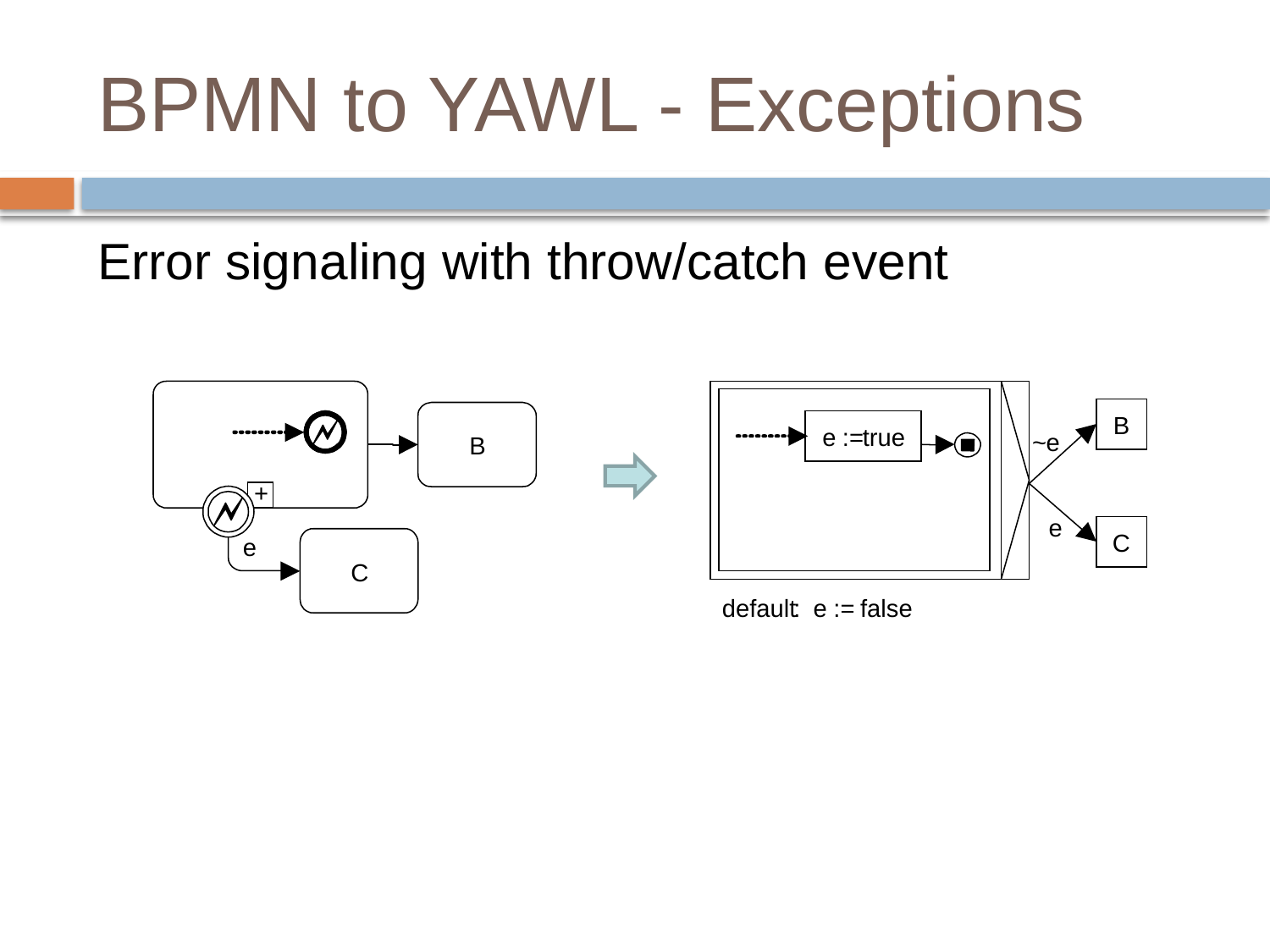

# BPMN to YAWL - Exceptions
Error signaling with throw/catch event

B

e
:=
true

~
e
B

+

e

C

e

C

default
:
e
:=
false